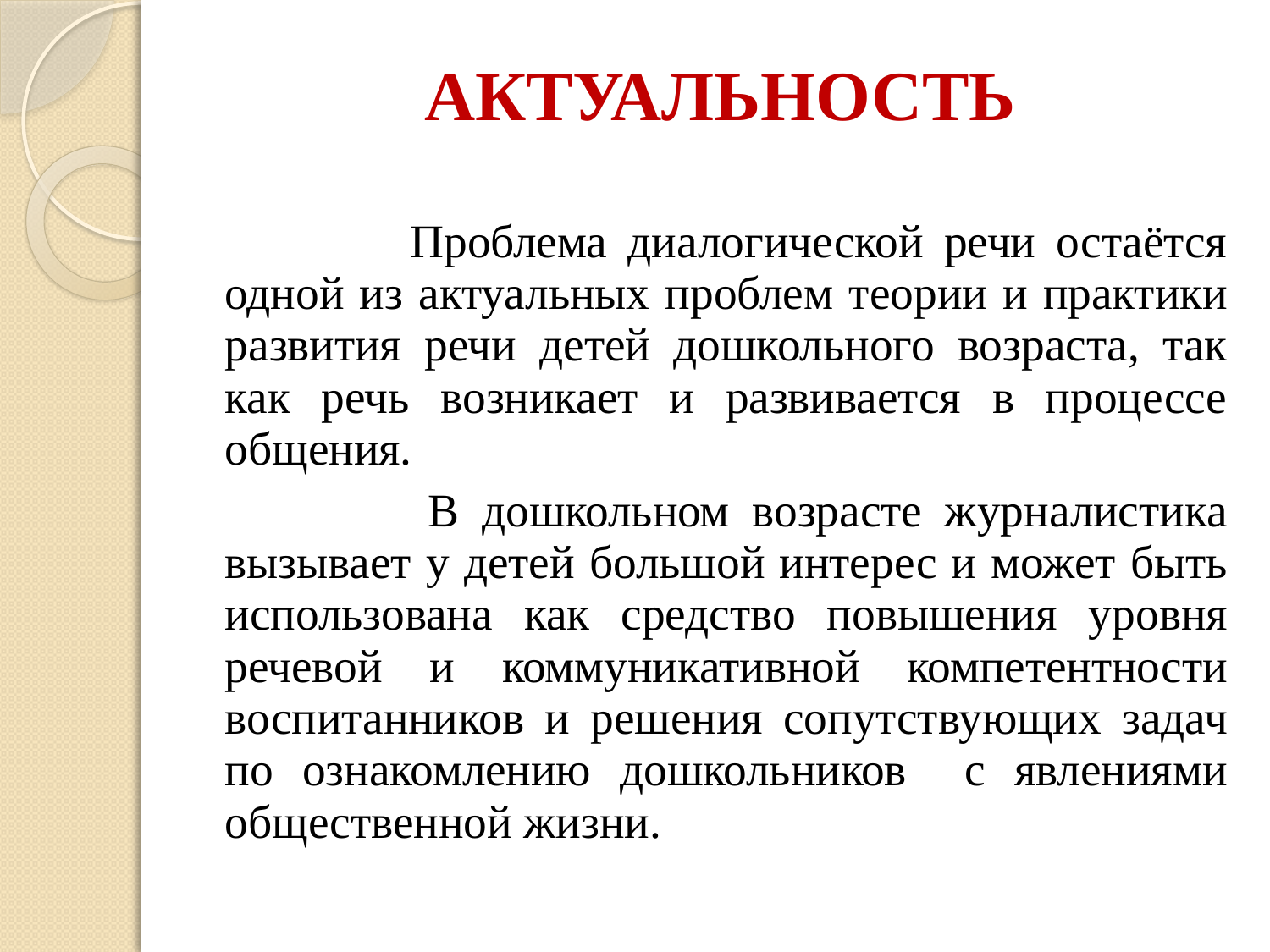

# АКТУАЛЬНОСТЬ

         Проблема диалогической речи остаётся одной из актуальных проблем теории и практики развития речи детей дошкольного возраста, так как речь возникает и развивается в процессе общения.
         В дошкольном возрасте журналистика вызывает у детей большой интерес и может быть использована как средство повышения уровня речевой и коммуникативной компетентности воспитанников и решения сопутствующих задач по ознакомлению дошкольников  с явлениями общественной жизни.